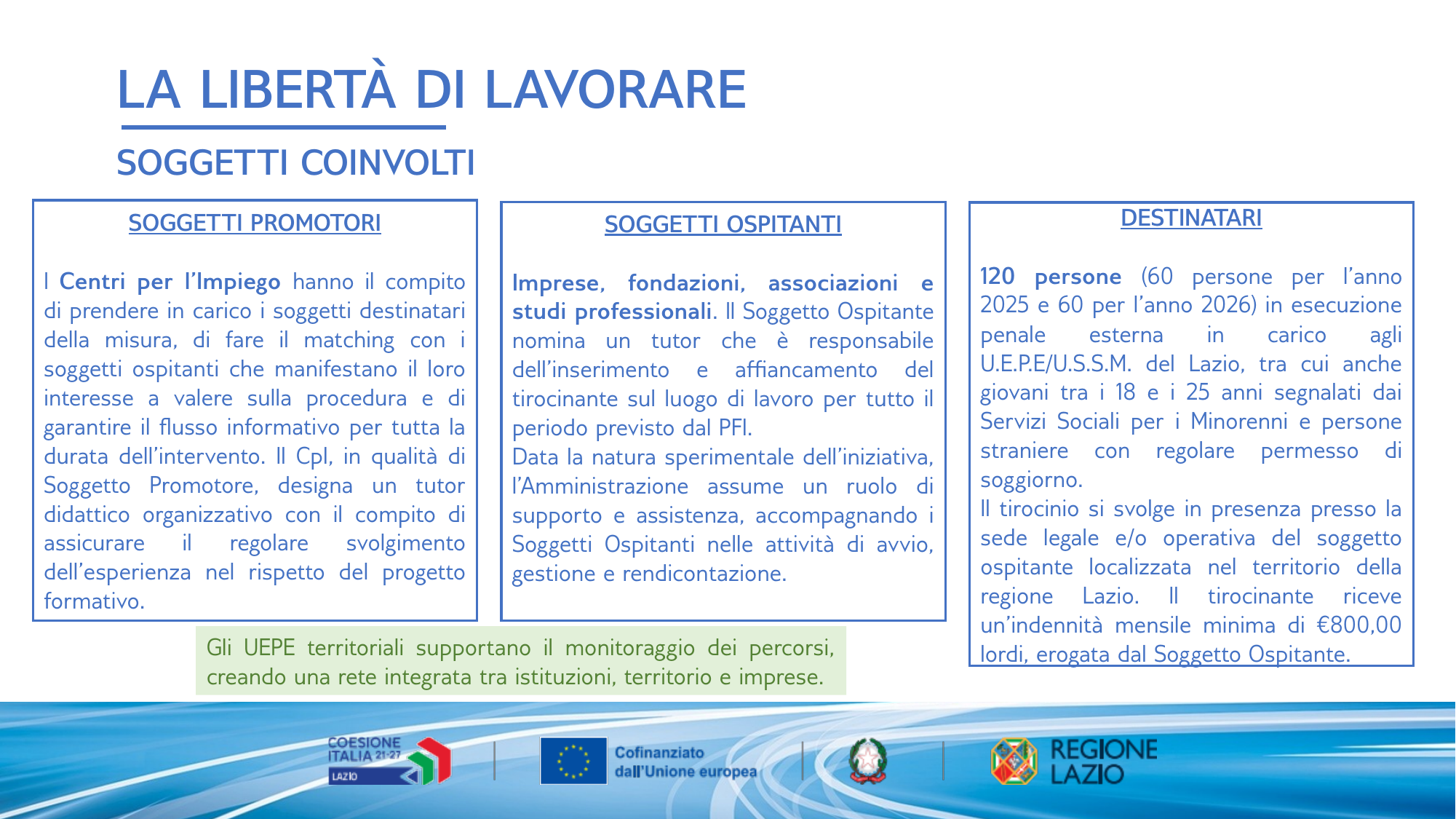

LA LIBERTÀ DI LAVORARE
SOGGETTI COINVOLTI

SOGGETTI PROMOTORI

I Centri per l’Impiego hanno il compito di prendere in carico i soggetti destinatari della misura, di fare il matching con i soggetti ospitanti che manifestano il loro interesse a valere sulla procedura e di garantire il flusso informativo per tutta la durata dell’intervento. Il CpI, in qualità di Soggetto Promotore, designa un tutor didattico organizzativo con il compito di assicurare il regolare svolgimento dell’esperienza nel rispetto del progetto formativo.

SOGGETTI OSPITANTI

Imprese, fondazioni, associazioni e studi professionali. Il Soggetto Ospitante nomina un tutor che è responsabile dell’inserimento e affiancamento del tirocinante sul luogo di lavoro per tutto il periodo previsto dal PFI.
Data la natura sperimentale dell’iniziativa, l’Amministrazione assume un ruolo di supporto e assistenza, accompagnando i Soggetti Ospitanti nelle attività di avvio, gestione e rendicontazione.

DESTINATARI

120 persone (60 persone per l’anno 2025 e 60 per l’anno 2026) in esecuzione penale esterna in carico agli U.E.P.E/U.S.S.M. del Lazio, tra cui anche giovani tra i 18 e i 25 anni segnalati dai Servizi Sociali per i Minorenni e persone straniere con regolare permesso di soggiorno.
Il tirocinio si svolge in presenza presso la sede legale e/o operativa del soggetto ospitante localizzata nel territorio della regione Lazio. Il tirocinante riceve un’indennità mensile minima di €800,00 lordi, erogata dal Soggetto Ospitante.

Gli UEPE territoriali supportano il monitoraggio dei percorsi, creando una rete integrata tra istituzioni, territorio e imprese.